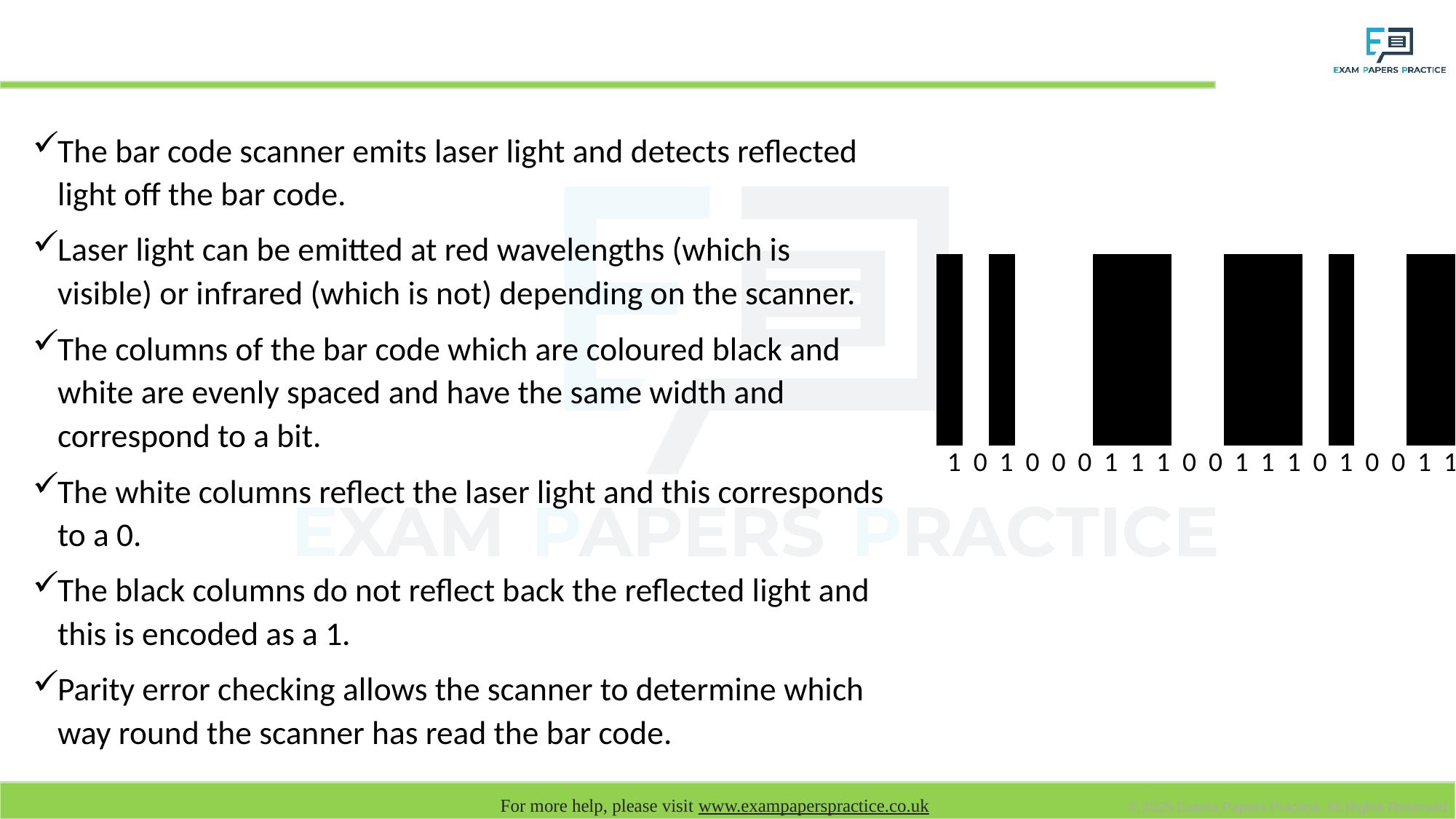

# Bar code scanner
The bar code scanner emits laser light and detects reflected light off the bar code.
Laser light can be emitted at red wavelengths (which is visible) or infrared (which is not) depending on the scanner.
The columns of the bar code which are coloured black and white are evenly spaced and have the same width and correspond to a bit.
The white columns reflect the laser light and this corresponds to a 0.
The black columns do not reflect back the reflected light and this is encoded as a 1.
Parity error checking allows the scanner to determine which way round the scanner has read the bar code.
|  |  |  |  |  |  |  |  |  |  |  |  |  |  |  |  |  |  |  |  |
| --- | --- | --- | --- | --- | --- | --- | --- | --- | --- | --- | --- | --- | --- | --- | --- | --- | --- | --- | --- |
| 1 | 0 | 1 | 0 | 0 | 0 | 1 | 1 | 1 | 0 | 0 | 1 | 1 | 1 | 0 | 1 | 0 | 0 | 1 | 1 |